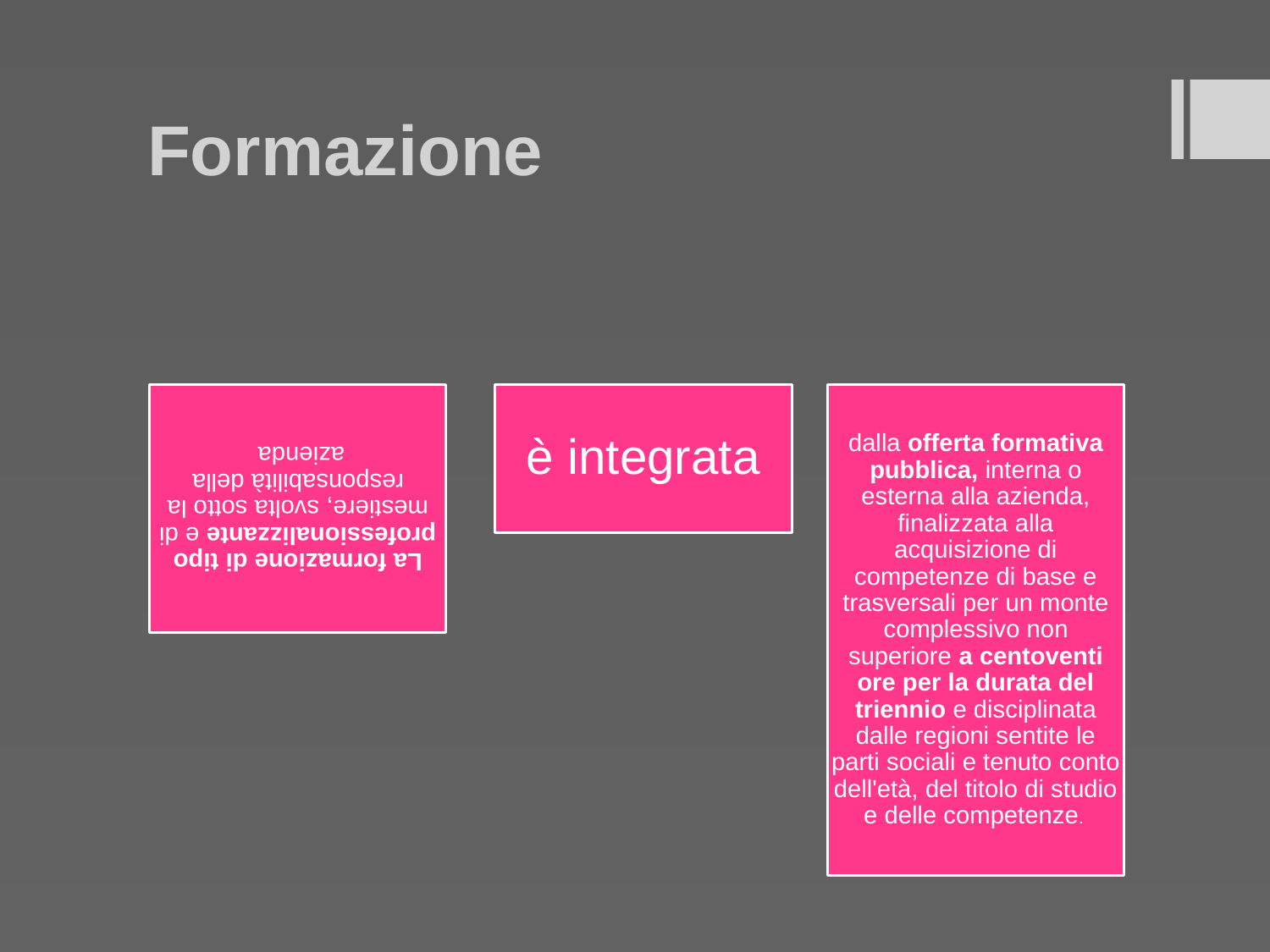

# Formazione
La formazione di tipo professionalizzante e di mestiere, svolta sotto la responsabilità della azienda
è integrata
dalla offerta formativa pubblica, interna o esterna alla azienda, finalizzata alla acquisizione di competenze di base e trasversali per un monte complessivo non superiore a centoventi ore per la durata del triennio e disciplinata dalle regioni sentite le parti sociali e tenuto conto dell'età, del titolo di studio e delle competenze.